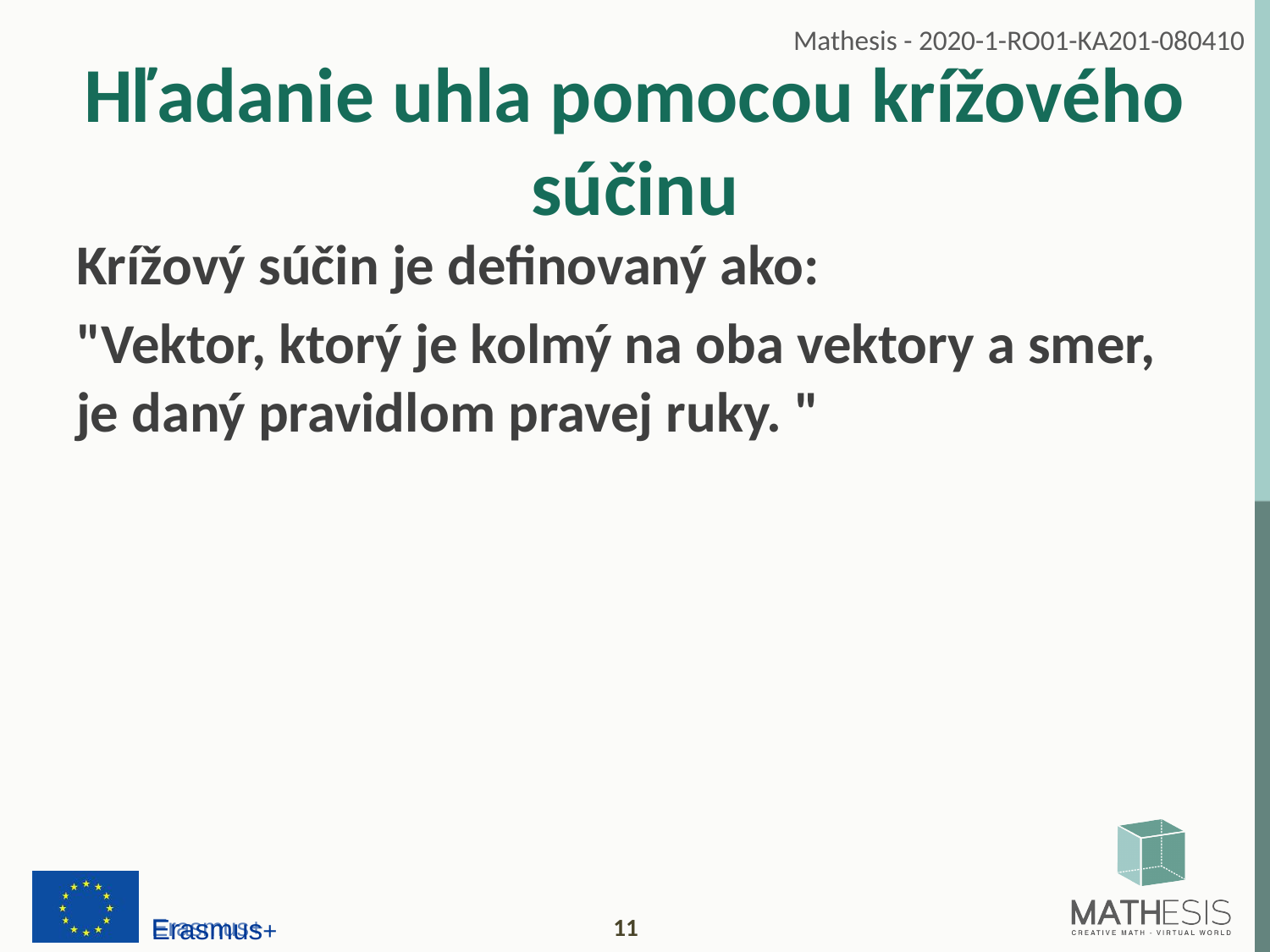

# Hľadanie uhla pomocou krížového súčinu
Krížový súčin je definovaný ako:
"Vektor, ktorý je kolmý na oba vektory a smer, je daný pravidlom pravej ruky. "